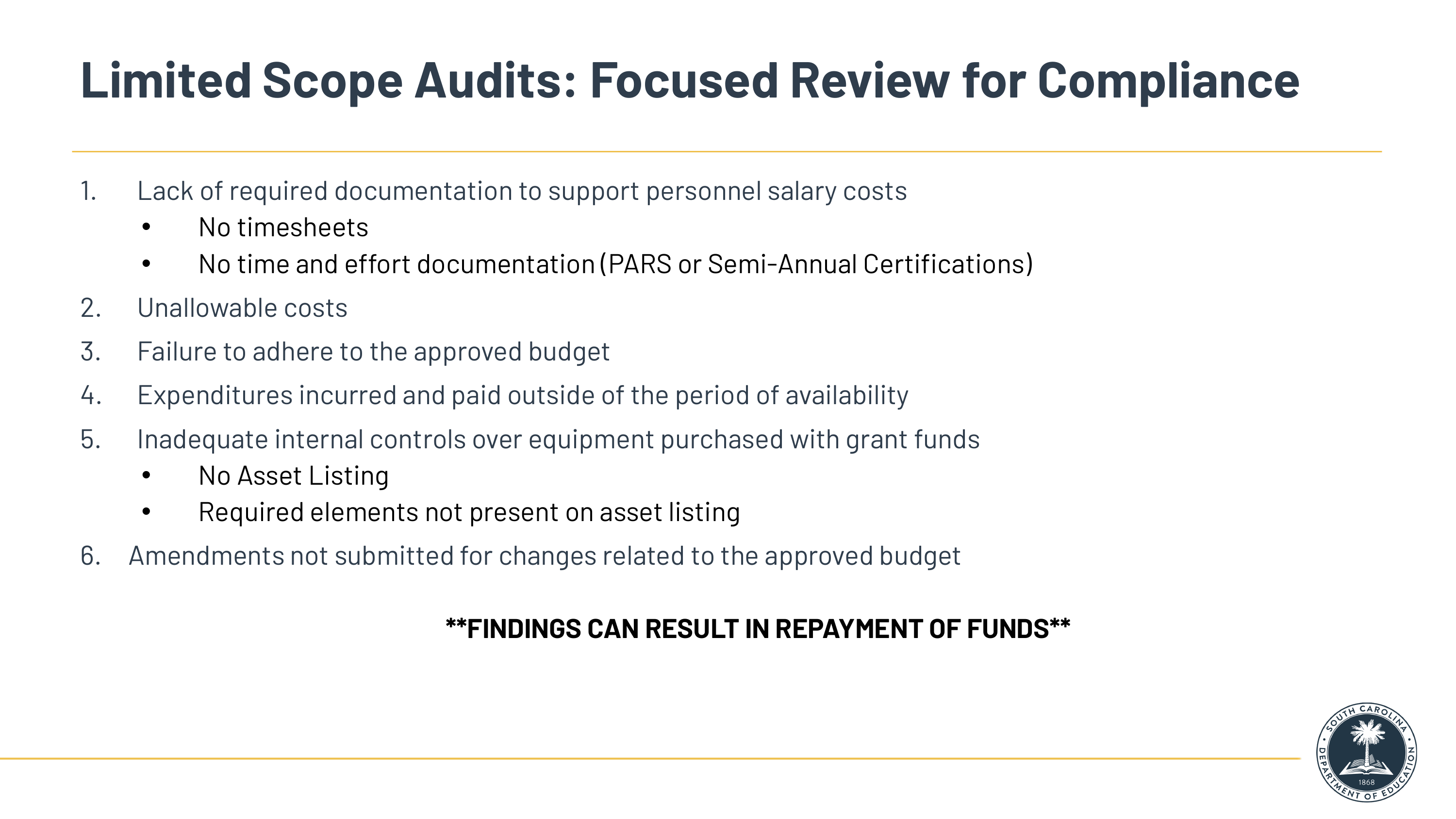

# Limited Scope Audits: Focused Review for Compliance
Lack of required documentation to support personnel salary costs
No timesheets
No time and effort documentation (PARS or Semi-Annual Certifications)
Unallowable costs
Failure to adhere to the approved budget
Expenditures incurred and paid outside of the period of availability
Inadequate internal controls over equipment purchased with grant funds
No Asset Listing
Required elements not present on asset listing
Amendments not submitted for changes related to the approved budget

**FINDINGS CAN RESULT IN REPAYMENT OF FUNDS**